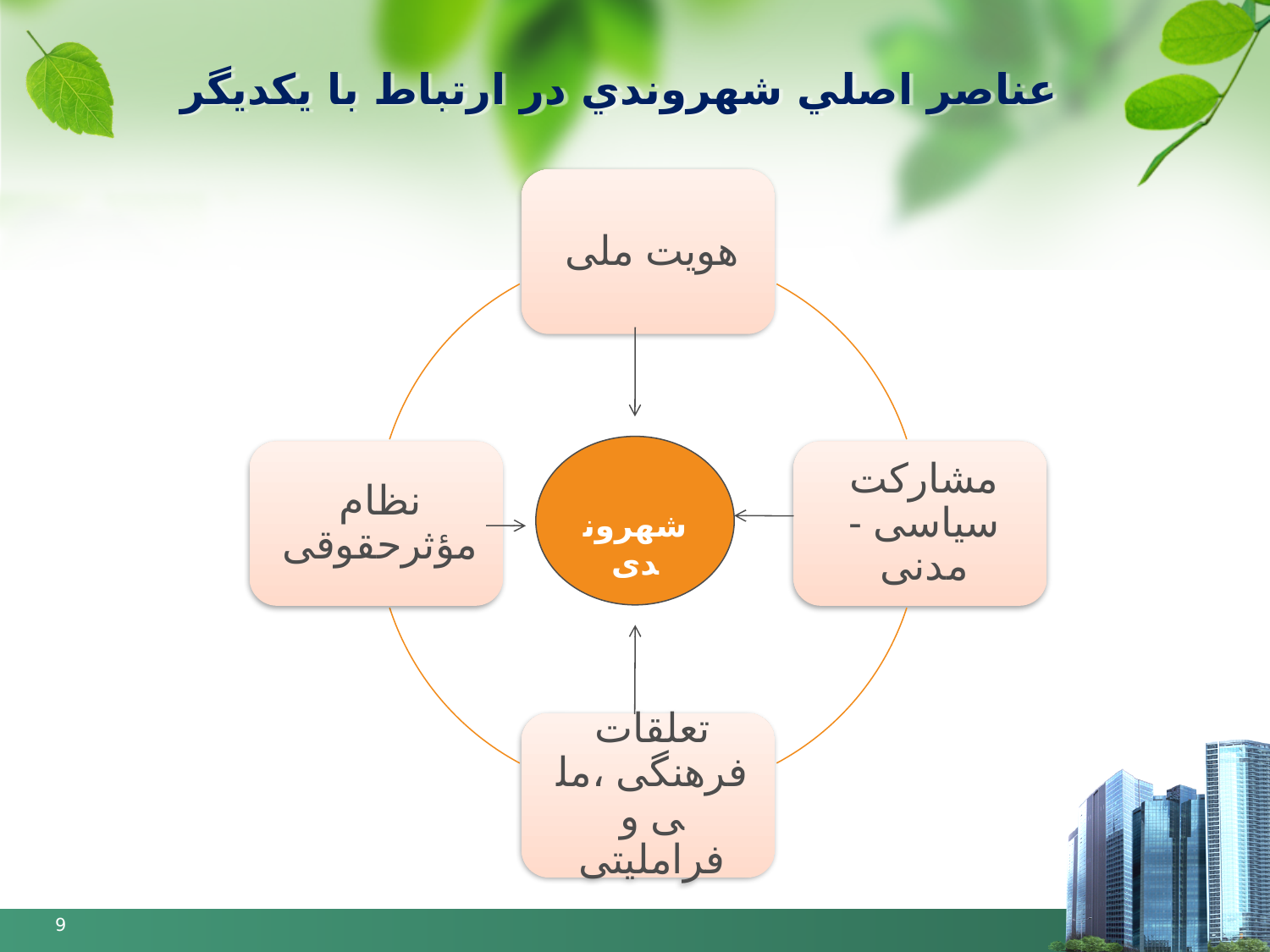

# عناصر اصلي شهروندي در ارتباط با يكديگر
هویت ملی
مشارکت سیاسی - مدنی
تعلقات فرهنگی ،ملی و فراملیتی
نظام مؤثرحقوقی

شهروندی
9